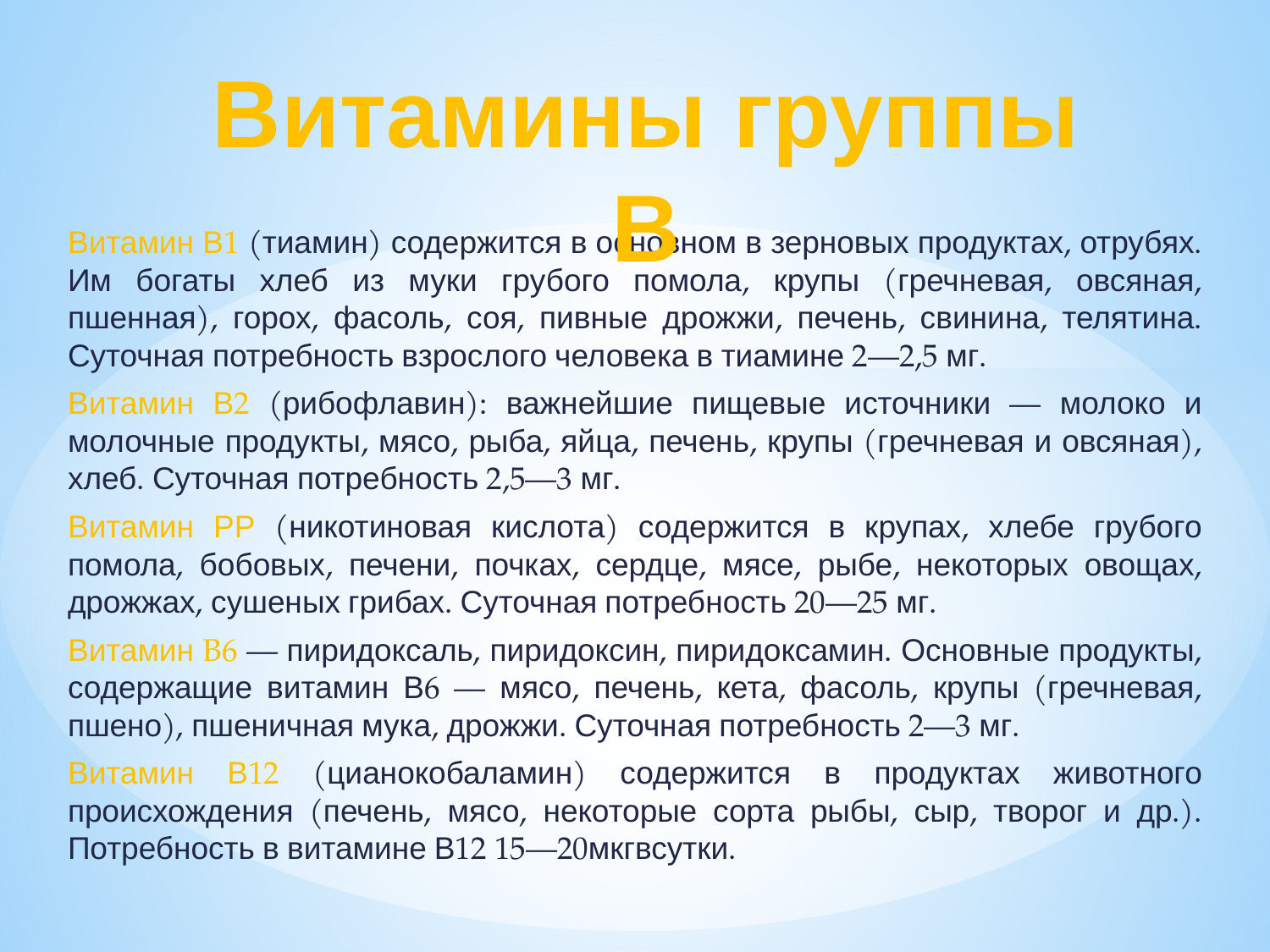

# Витамины группы B
Витамин В1 (тиамин) содержится в основном в зерновых продуктах, отрубях. Им богаты хлеб из муки грубого помола, крупы (гречневая, овсяная, пшенная), горох, фасоль, соя, пивные дрожжи, печень, свинина, телятина. Суточная потребность взрослого человека в тиамине 2—2,5 мг.
Витамин В2 (рибофлавин): важнейшие пищевые источники — молоко и молочные продукты, мясо, рыба, яйца, печень, крупы (гречневая и овсяная), хлеб. Суточная потребность 2,5—3 мг.
Витамин РР (никотиновая кислота) содержится в крупах, хлебе грубого помола, бобовых, печени, почках, сердце, мясе, рыбе, некоторых овощах, дрожжах, сушеных грибах. Суточная потребность 20—25 мг.
Витамин B6 — пиридоксаль, пиридоксин, пиридоксамин. Основные продукты, содержащие витамин В6 — мясо, печень, кета, фасоль, крупы (гречневая, пшено), пшеничная мука, дрожжи. Суточная потребность 2—3 мг.
Витамин В12 (цианокобаламин) содержится в продуктах животного происхождения (печень, мясо, некоторые сорта рыбы, сыр, творог и др.). Потребность в витамине В12 15—20мкгвсутки.